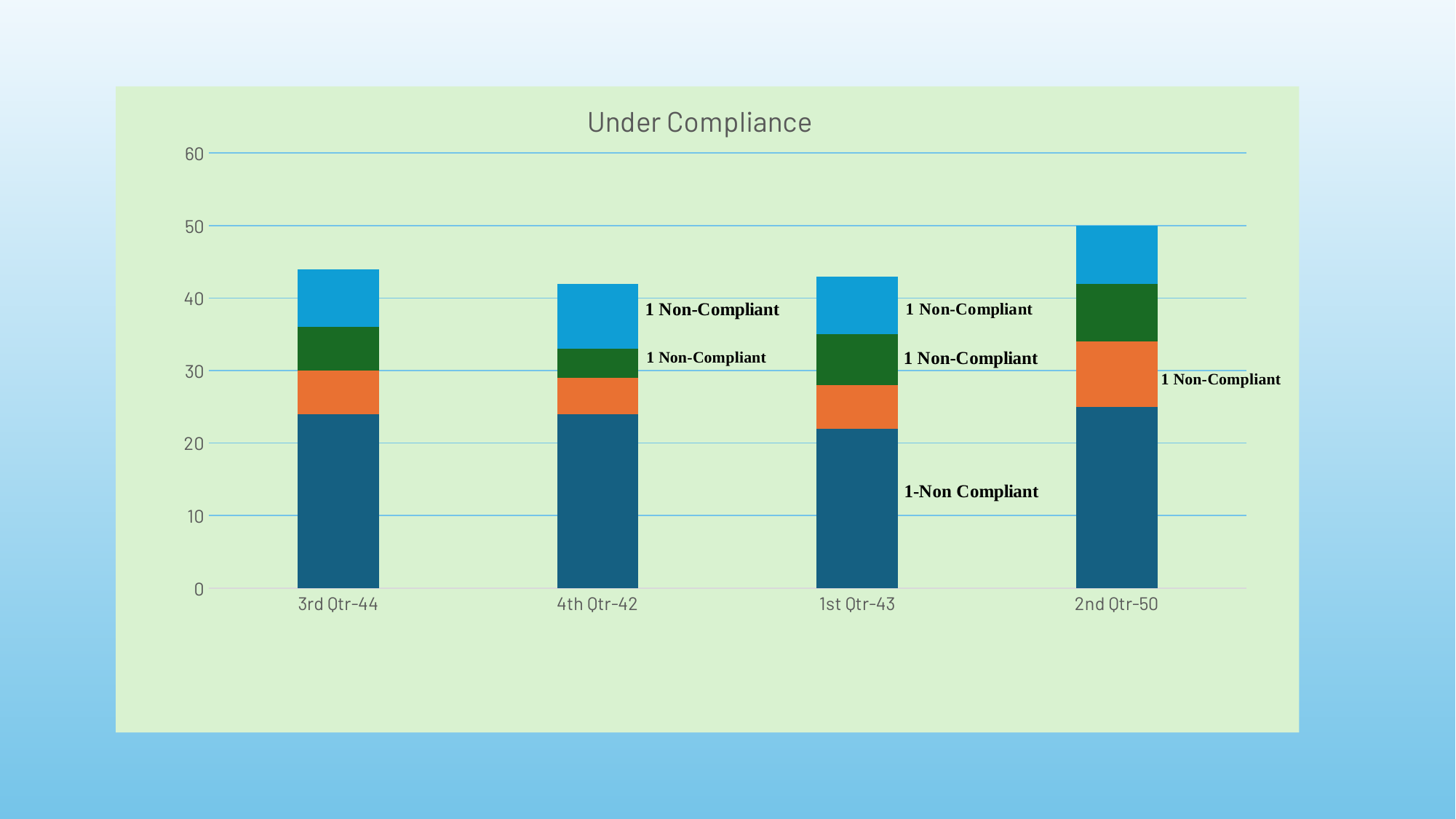

### Chart: Under Compliance

| Category | LPC | SW | MFT | PSY |
|---|---|---|---|---|
| 3rd Qtr-44 | 24.0 | 6.0 | 6.0 | 8.0 |
| 4th Qtr-42 | 24.0 | 5.0 | 4.0 | 9.0 |
| 1st Qtr-43 | 22.0 | 6.0 | 7.0 | 8.0 |
| 2nd Qtr-50 | 25.0 | 9.0 | 8.0 | 8.0 |